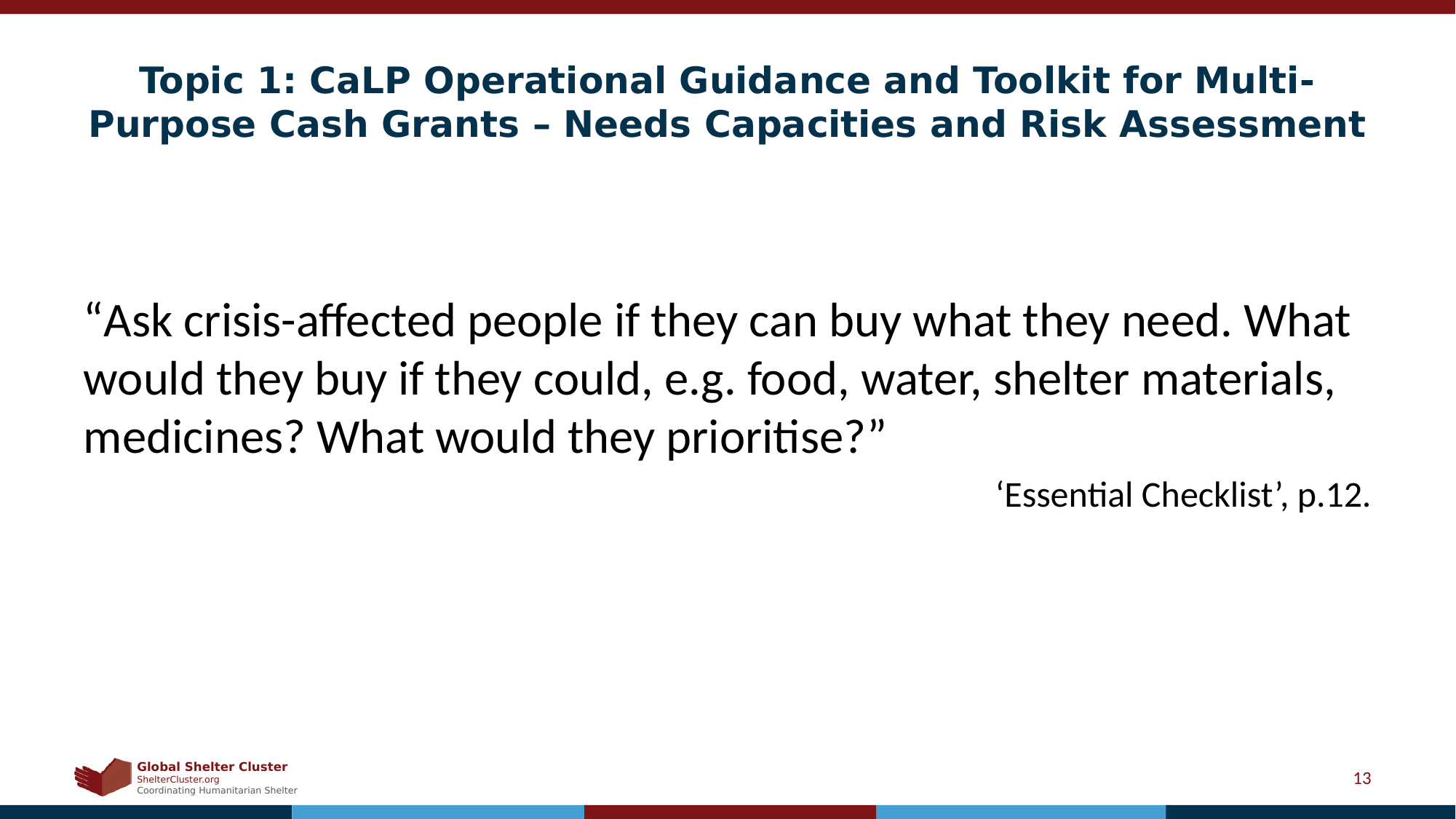

# Topic 1: CaLP Operational Guidance and Toolkit for Multi-Purpose Cash Grants – Needs Capacities and Risk Assessment
“Ask crisis-affected people if they can buy what they need. What would they buy if they could, e.g. food, water, shelter materials, medicines? What would they prioritise?”
 ‘Essential Checklist’, p.12.

13